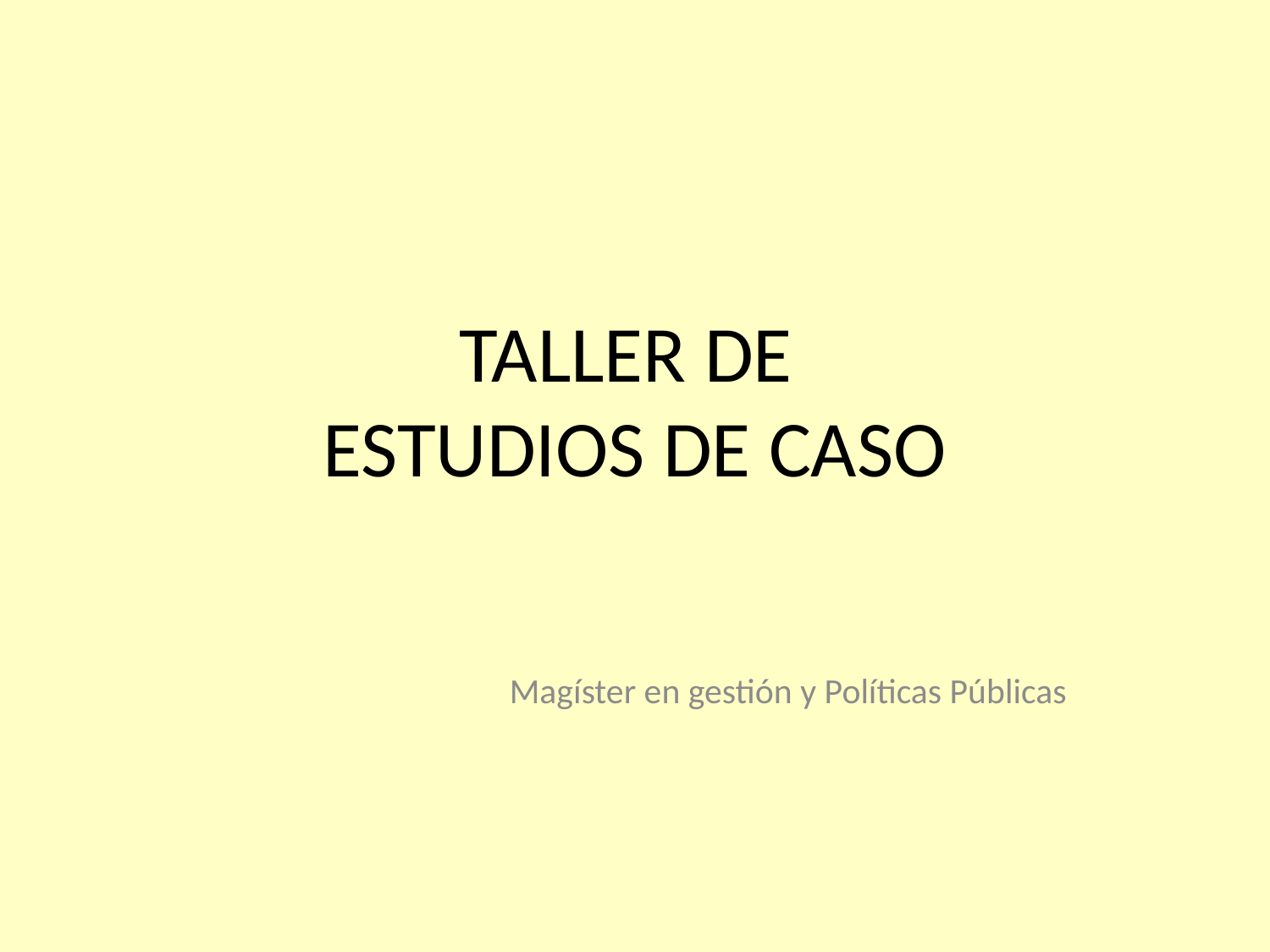

# TALLER DE ESTUDIOS DE CASO

Magíster en gestión y Políticas Públicas